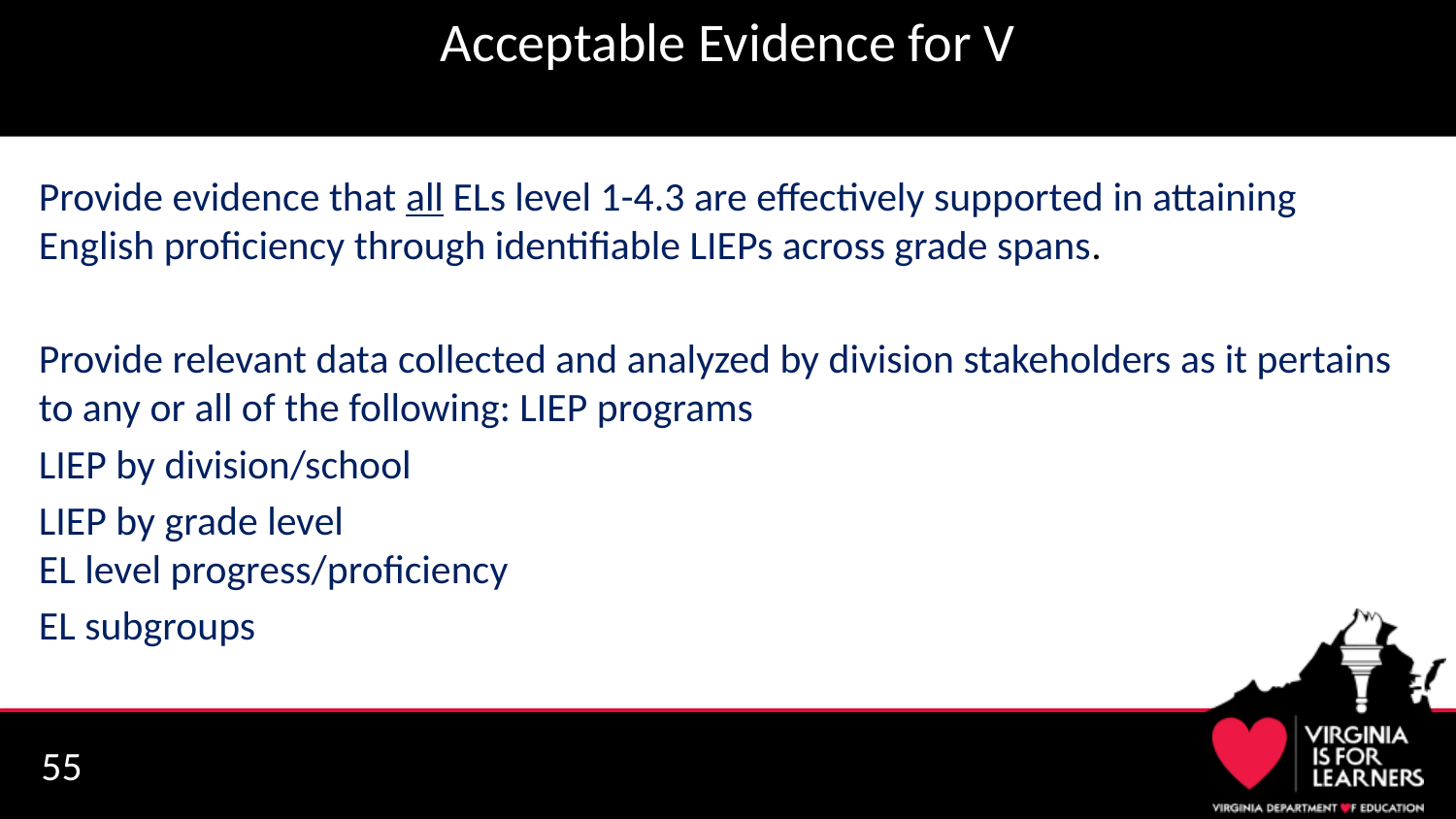

# Acceptable Evidence for V
Provide evidence that all ELs level 1-4.3 are effectively supported in attaining English proficiency through identifiable LIEPs across grade spans.

Provide relevant data collected and analyzed by division stakeholders as it pertains to any or all of the following: LIEP programs
LIEP by division/school
LIEP by grade level
EL level progress/proficiency
EL subgroups